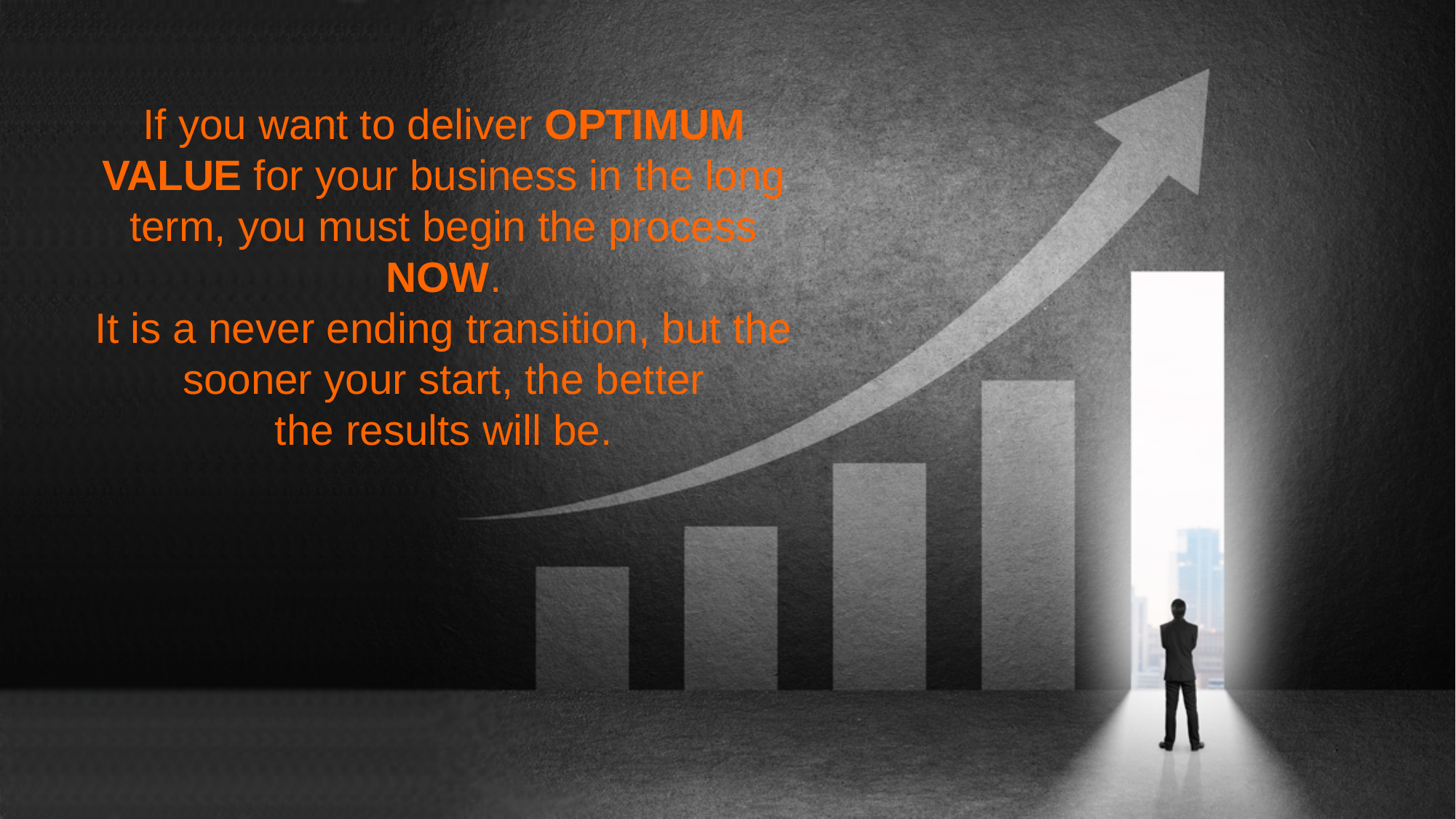

If you want to deliver OPTIMUM VALUE for your business in the long term, you must begin the process NOW.
It is a never ending transition, but the sooner your start, the better
the results will be.